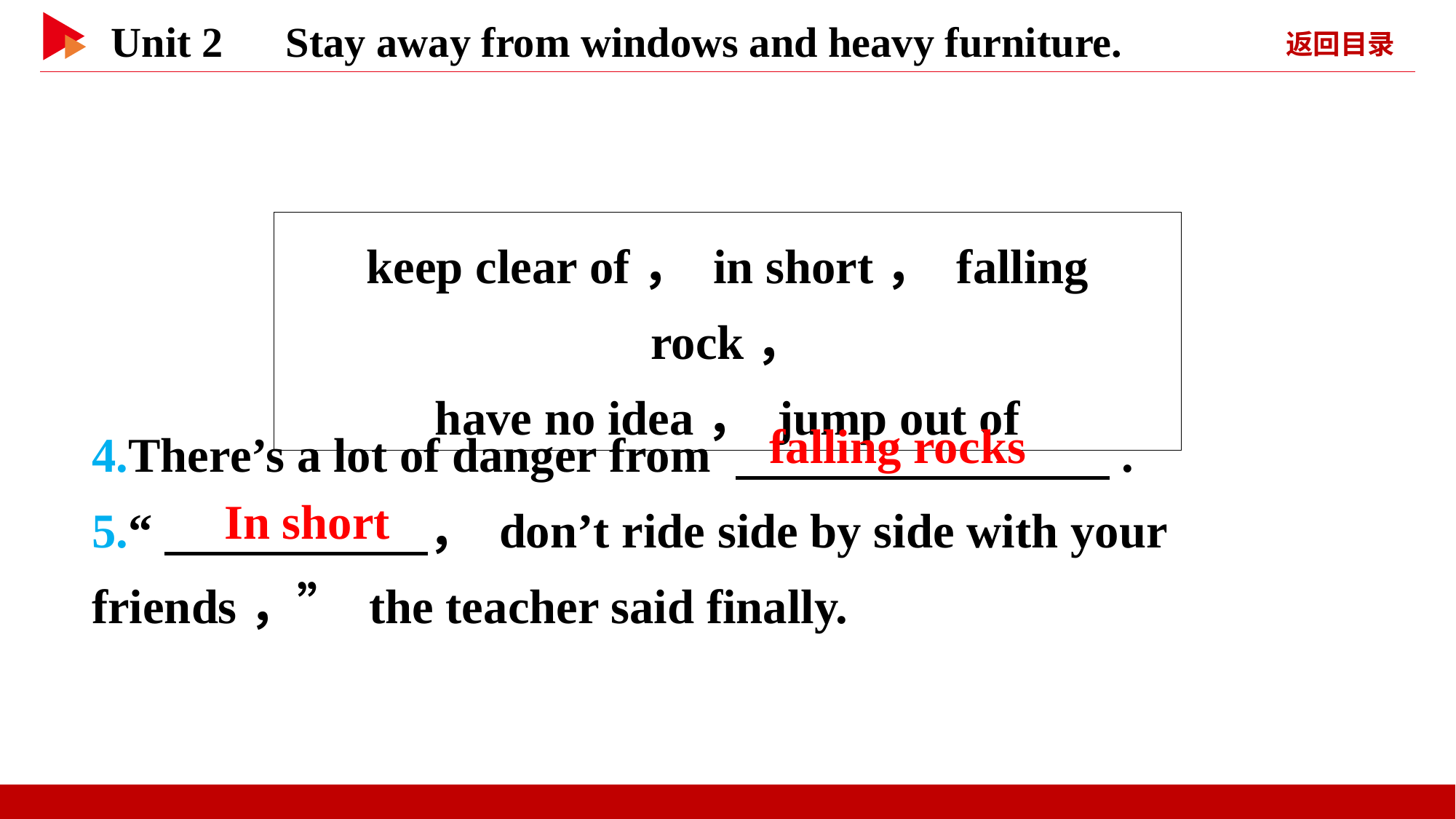

keep clear of， in short， falling rock，
have no idea， jump out of
4.There’s a lot of danger from 　                         　.
5.“　               　， don’t ride side by side with your friends，” the teacher said finally.
falling rocks
In short